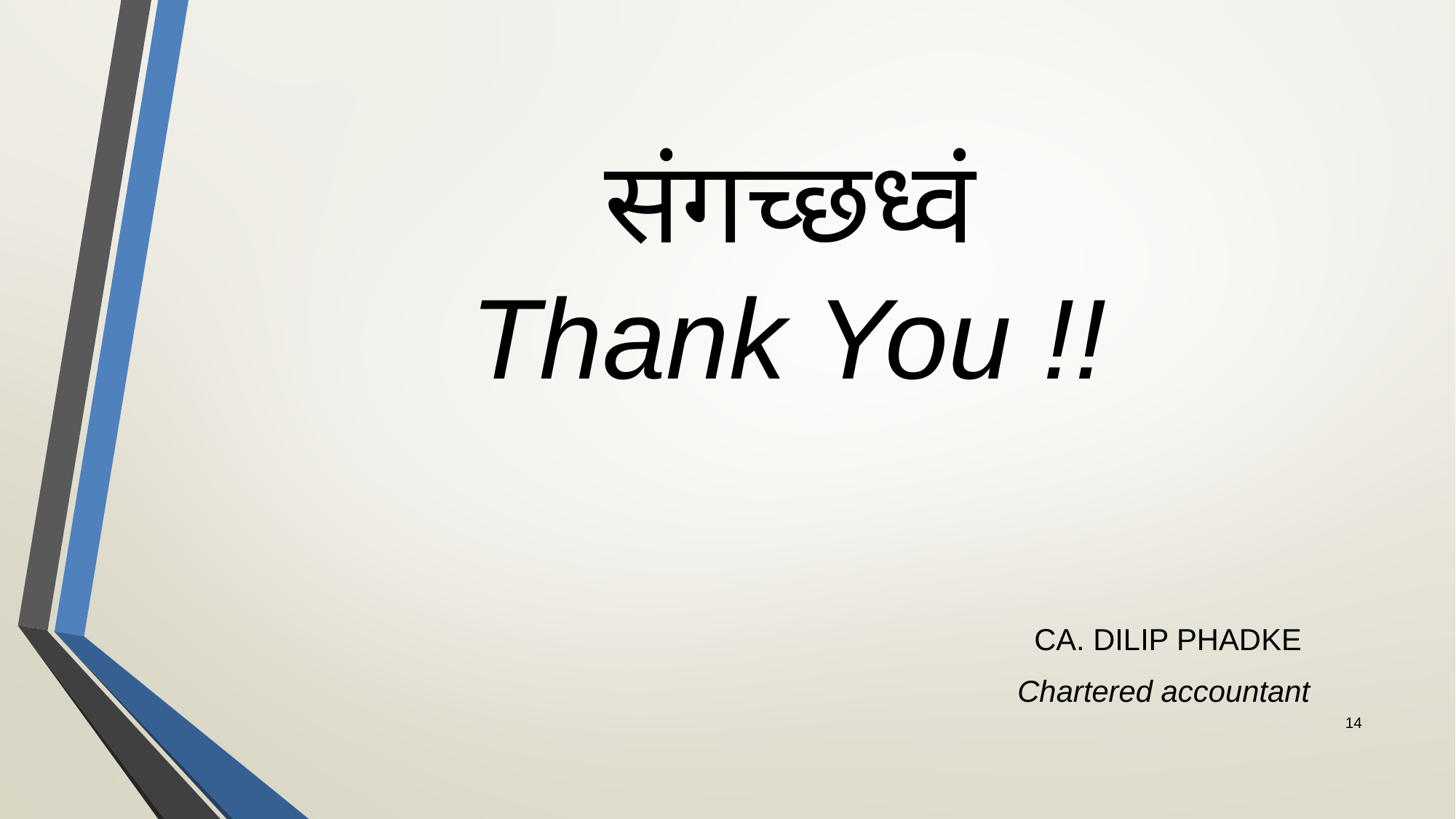

# संगच्छध्वं Thank You !!
CA. DILIP PHADKE
Chartered accountant
14